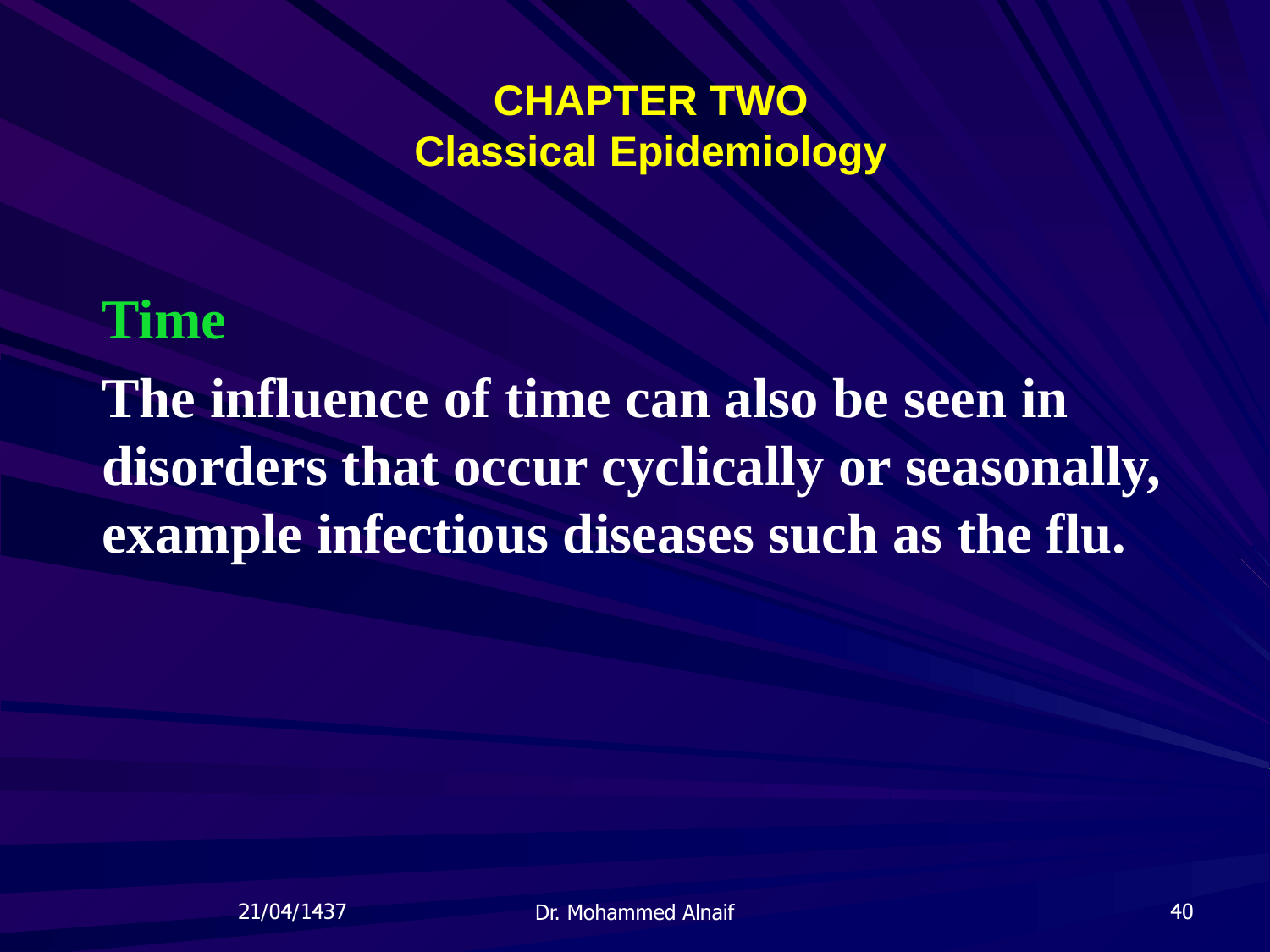

# CHAPTER TWO Classical Epidemiology
Time
The influence of time can also be seen in disorders that occur cyclically or seasonally, example infectious diseases such as the flu.
21/04/1437
40
Dr. Mohammed Alnaif